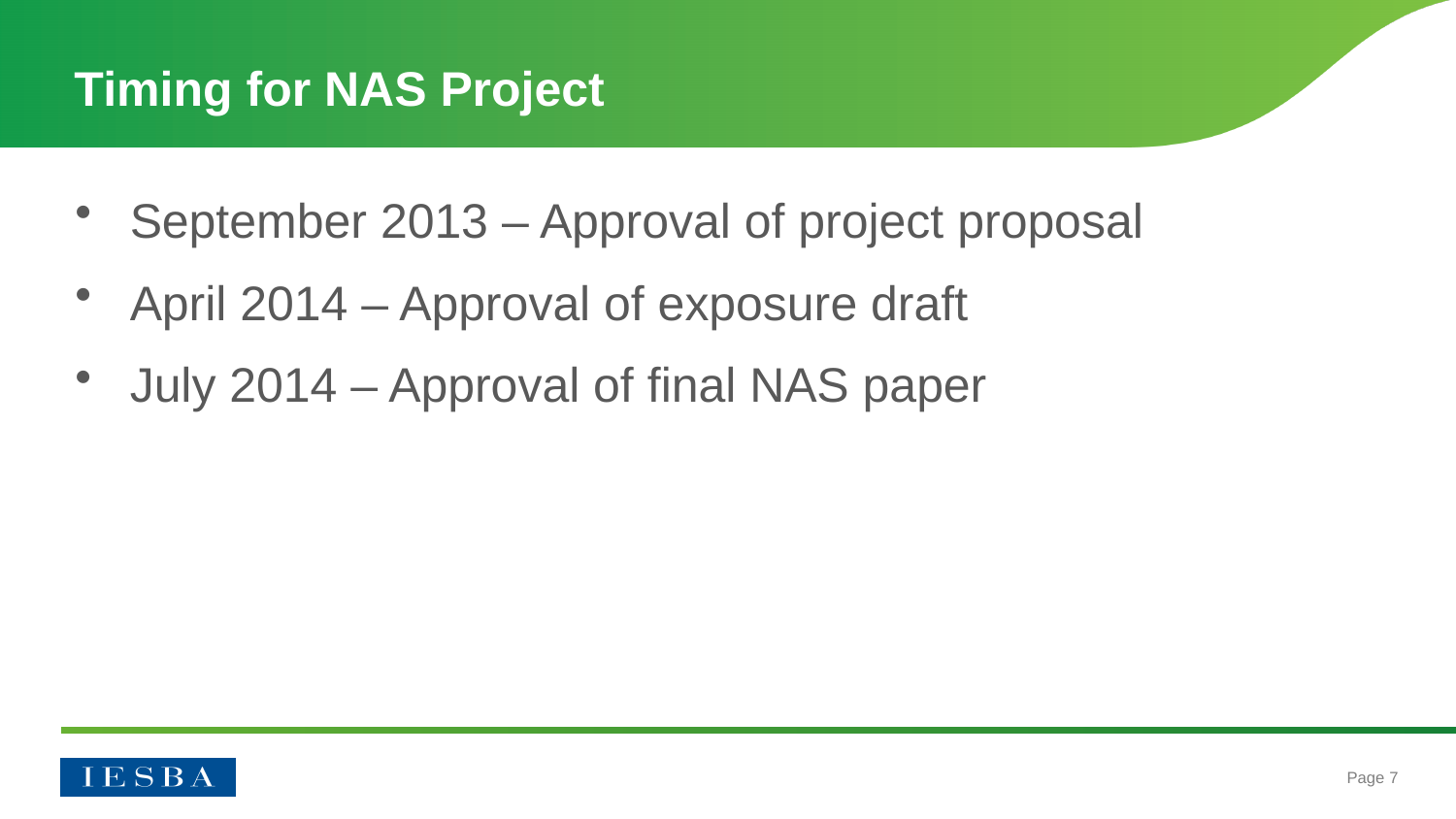

# Timing for NAS Project
September 2013 – Approval of project proposal
April 2014 – Approval of exposure draft
July 2014 – Approval of final NAS paper